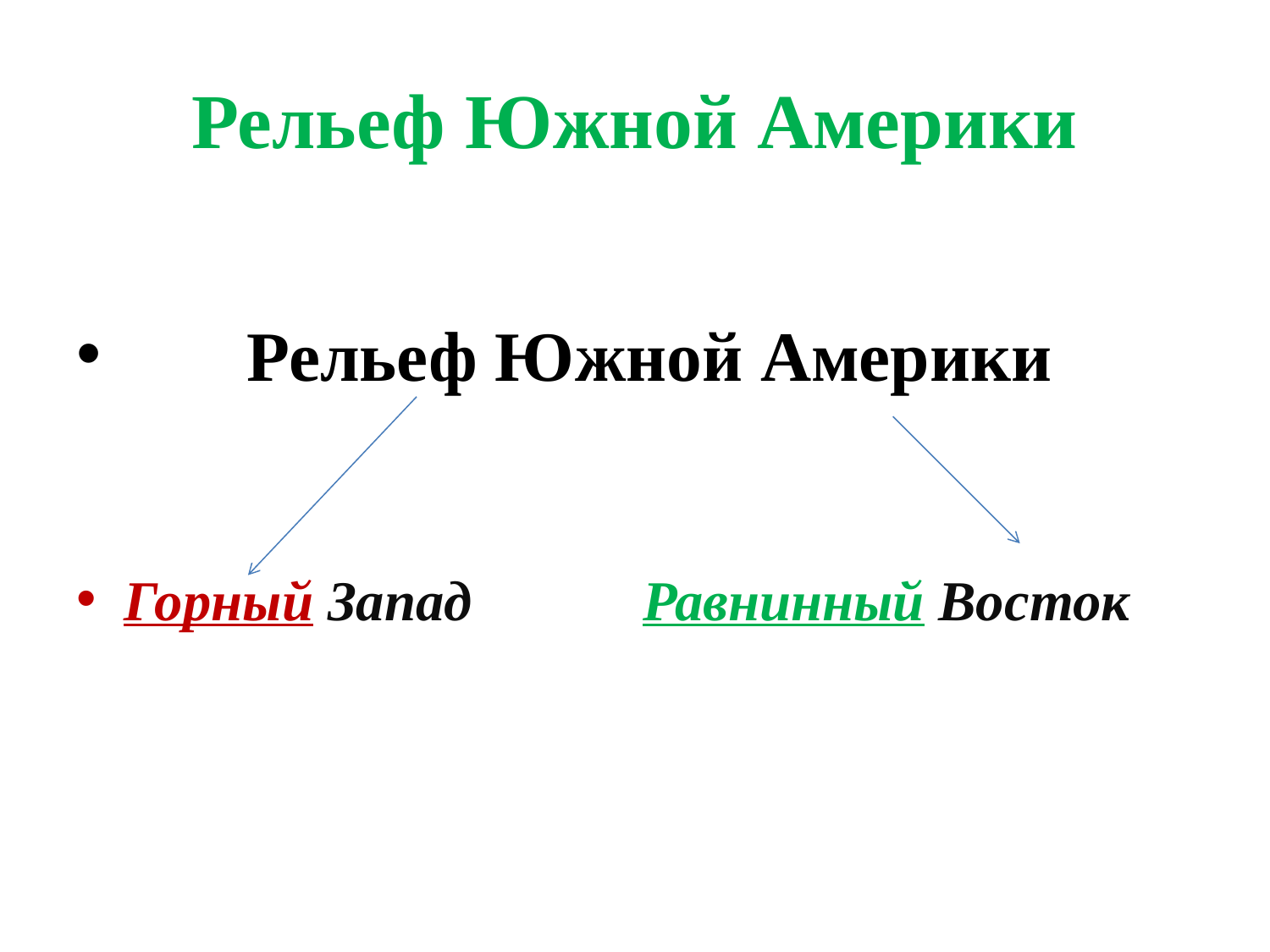

# Рельеф Южной Америки

       Рельеф Южной Америки

Горный Запад            Равнинный Восток